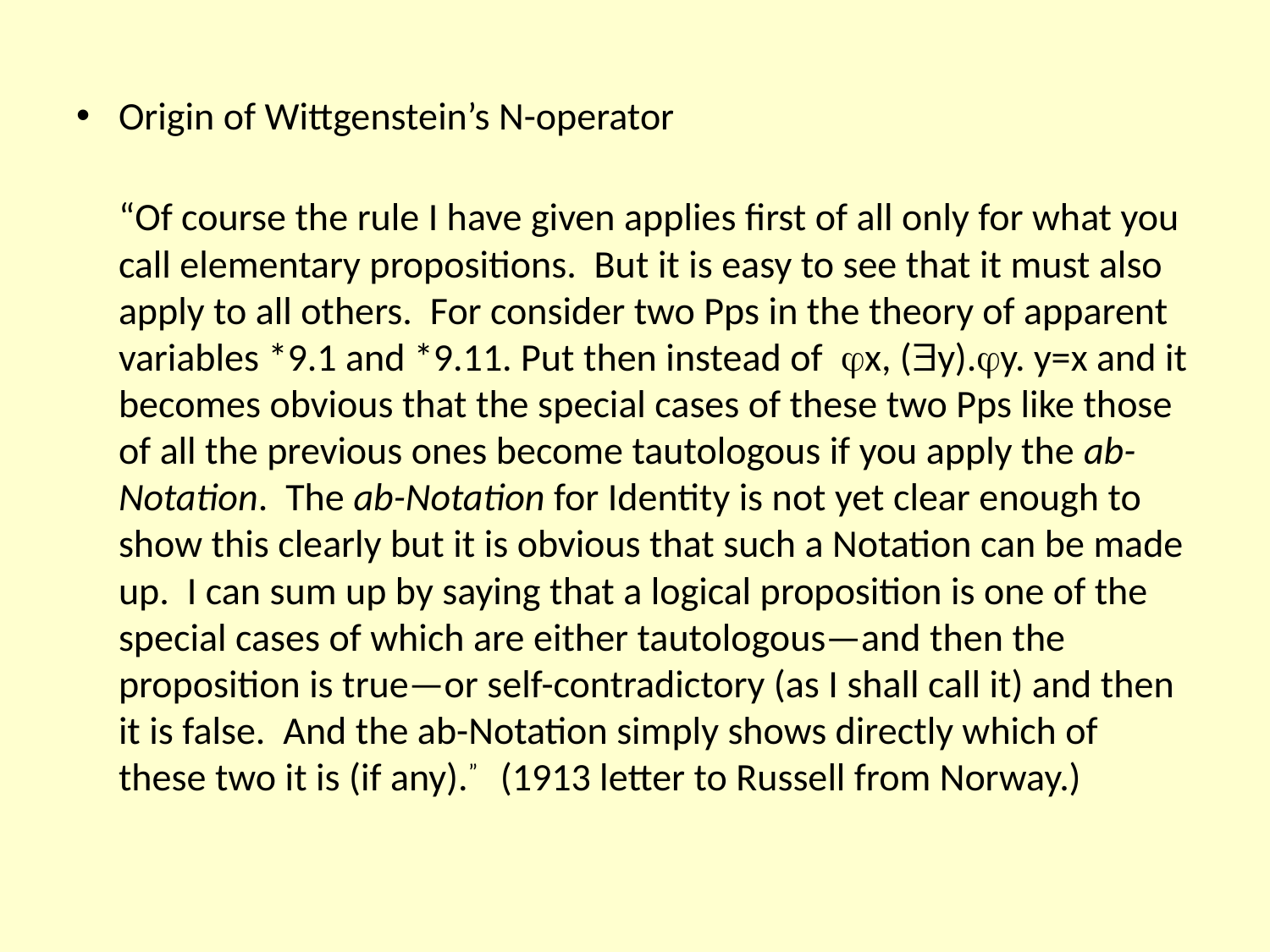

Origin of Wittgenstein’s N-operator
“Of course the rule I have given applies first of all only for what you call elementary propositions.  But it is easy to see that it must also apply to all others.  For consider two Pps in the theory of apparent variables *9.1 and *9.11. Put then instead of  ϕx, (∃y).ϕy. y=x and it becomes obvious that the special cases of these two Pps like those of all the previous ones become tautologous if you apply the ab-Notation.  The ab-Notation for Identity is not yet clear enough to show this clearly but it is obvious that such a Notation can be made up.  I can sum up by saying that a logical proposition is one of the special cases of which are either tautologous—and then the proposition is true—or self-contradictory (as I shall call it) and then it is false.  And the ab-Notation simply shows directly which of these two it is (if any).”   (1913 letter to Russell from Norway.)